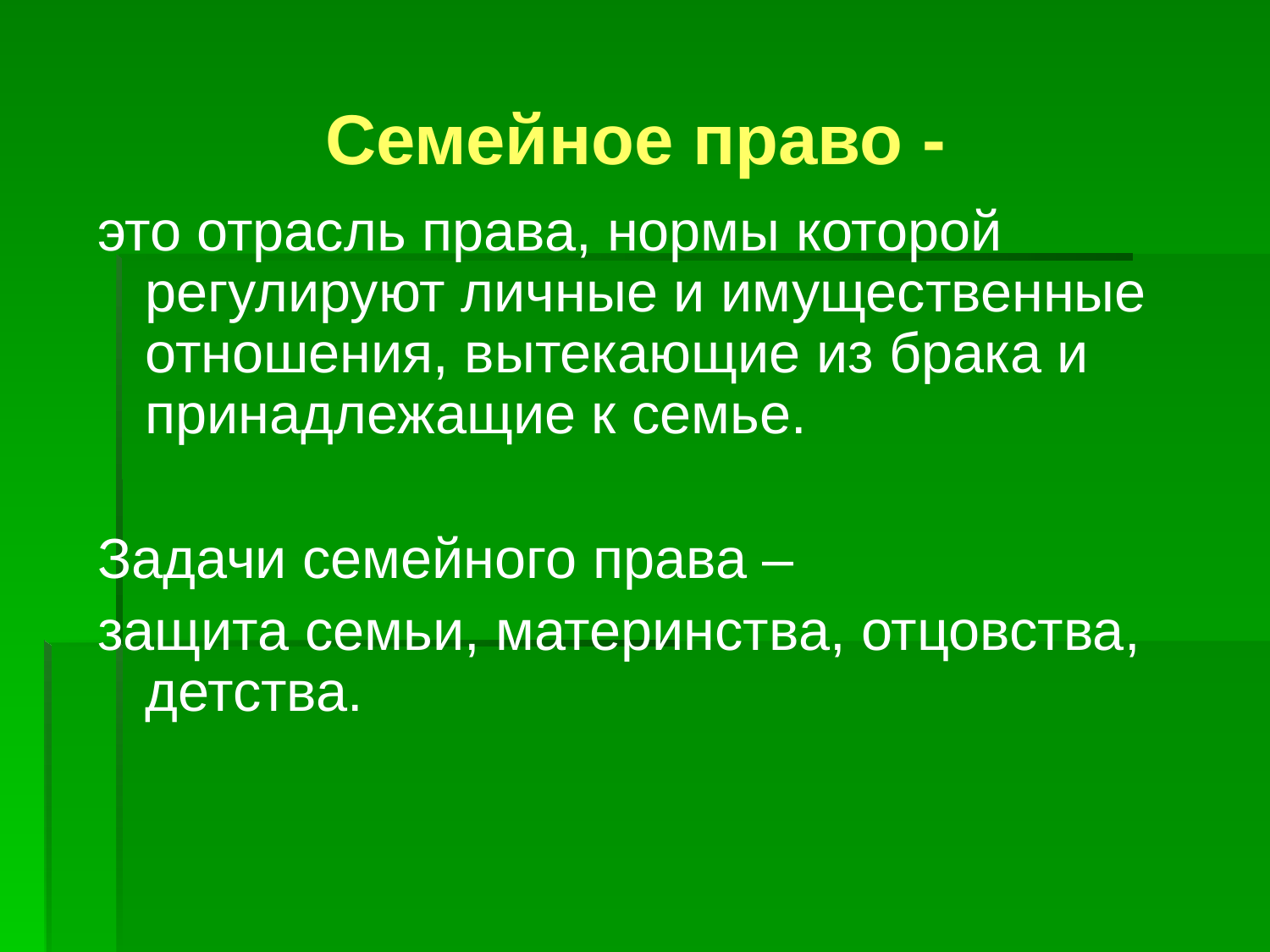

# Семейное право -
это отрасль права, нормы которой регулируют личные и имущественные отношения, вытекающие из брака и принадлежащие к семье.

Задачи семейного права –
защита семьи, материнства, отцовства, детства.